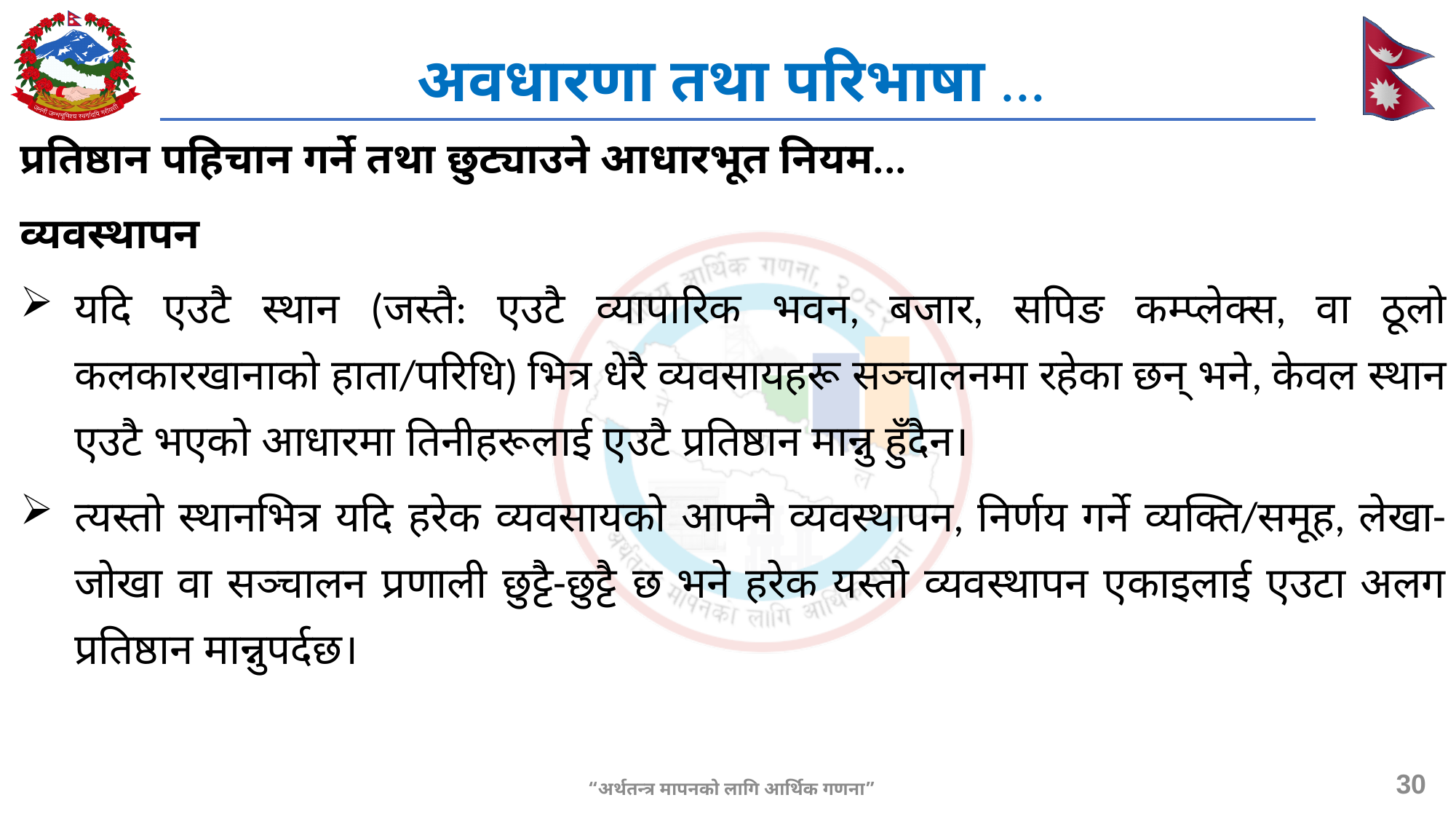

# अवधारणा तथा परिभाषा ...
प्रतिष्ठान पहिचान गर्ने तथा छुट्याउने आधारभूत नियम...
व्यवस्थापन
यदि एउटै स्थान (जस्तै: एउटै व्यापारिक भवन, बजार, सपिङ कम्प्लेक्स, वा ठूलो कलकारखानाको हाता/परिधि) भित्र धेरै व्यवसायहरू सञ्चालनमा रहेका छन् भने, केवल स्थान एउटै भएको आधारमा तिनीहरूलाई एउटै प्रतिष्ठान मान्नु हुँदैन।
त्यस्तो स्थानभित्र यदि हरेक व्यवसायको आफ्नै व्यवस्थापन, निर्णय गर्ने व्यक्ति/समूह, लेखा-जोखा वा सञ्चालन प्रणाली छुट्टै-छुट्टै छ भने हरेक यस्तो व्यवस्थापन एकाइलाई एउटा अलग प्रतिष्ठान मान्नुपर्दछ।

30
“अर्थतन्त्र मापनको लागि आर्थिक गणना”